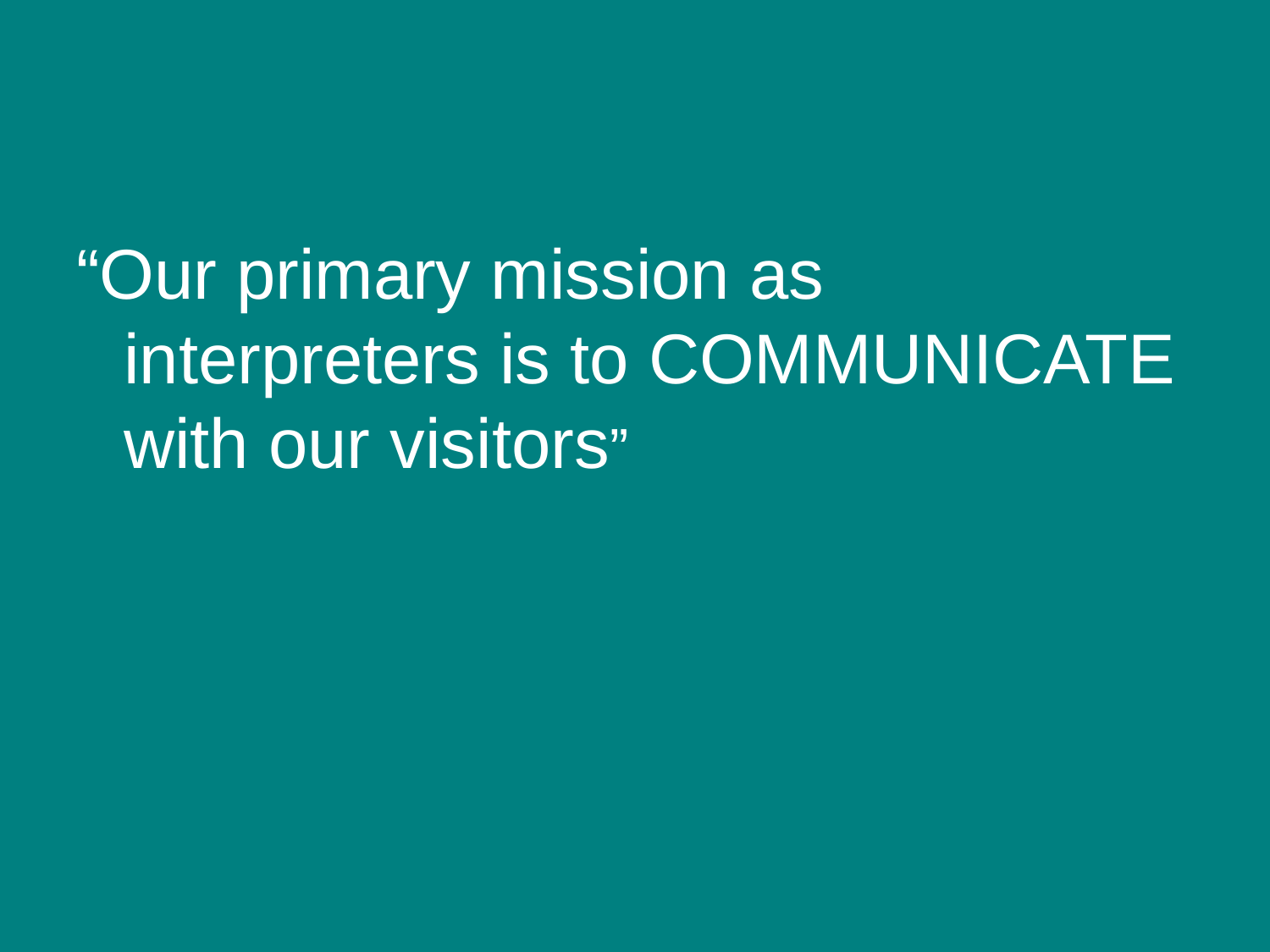

#
“Our primary mission as interpreters is to COMMUNICATE with our visitors”